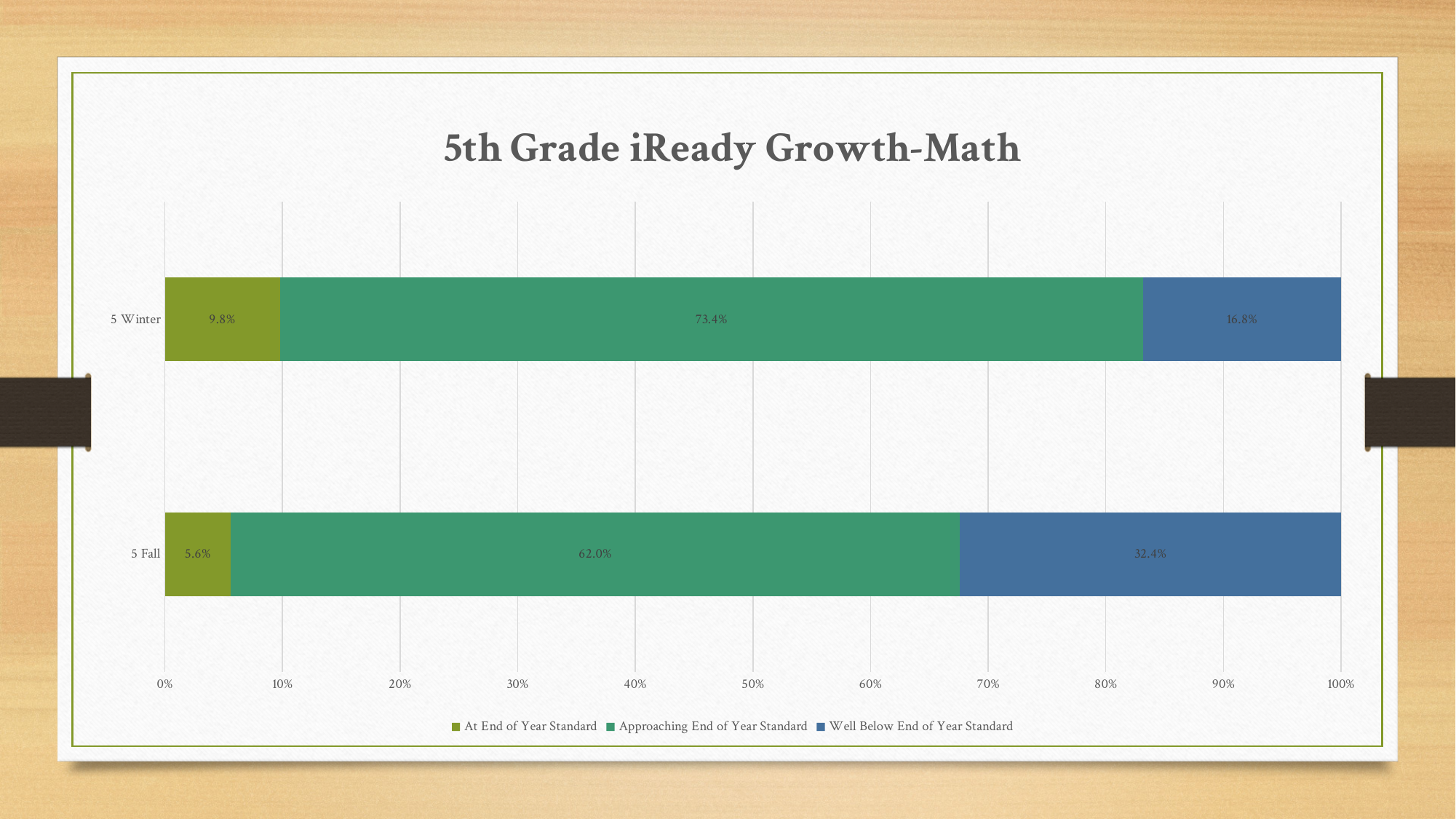

### Chart: 5th Grade iReady Growth-Math

| Category | At End of Year Standard | Approaching End of Year Standard | Well Below End of Year Standard |
|---|---|---|---|
| 5 Fall | 0.055865921787709494 | 0.6201117318435754 | 0.3240223463687151 |
| 5 Winter | 0.09782608695652174 | 0.7336956521739131 | 0.16847826086956522 |